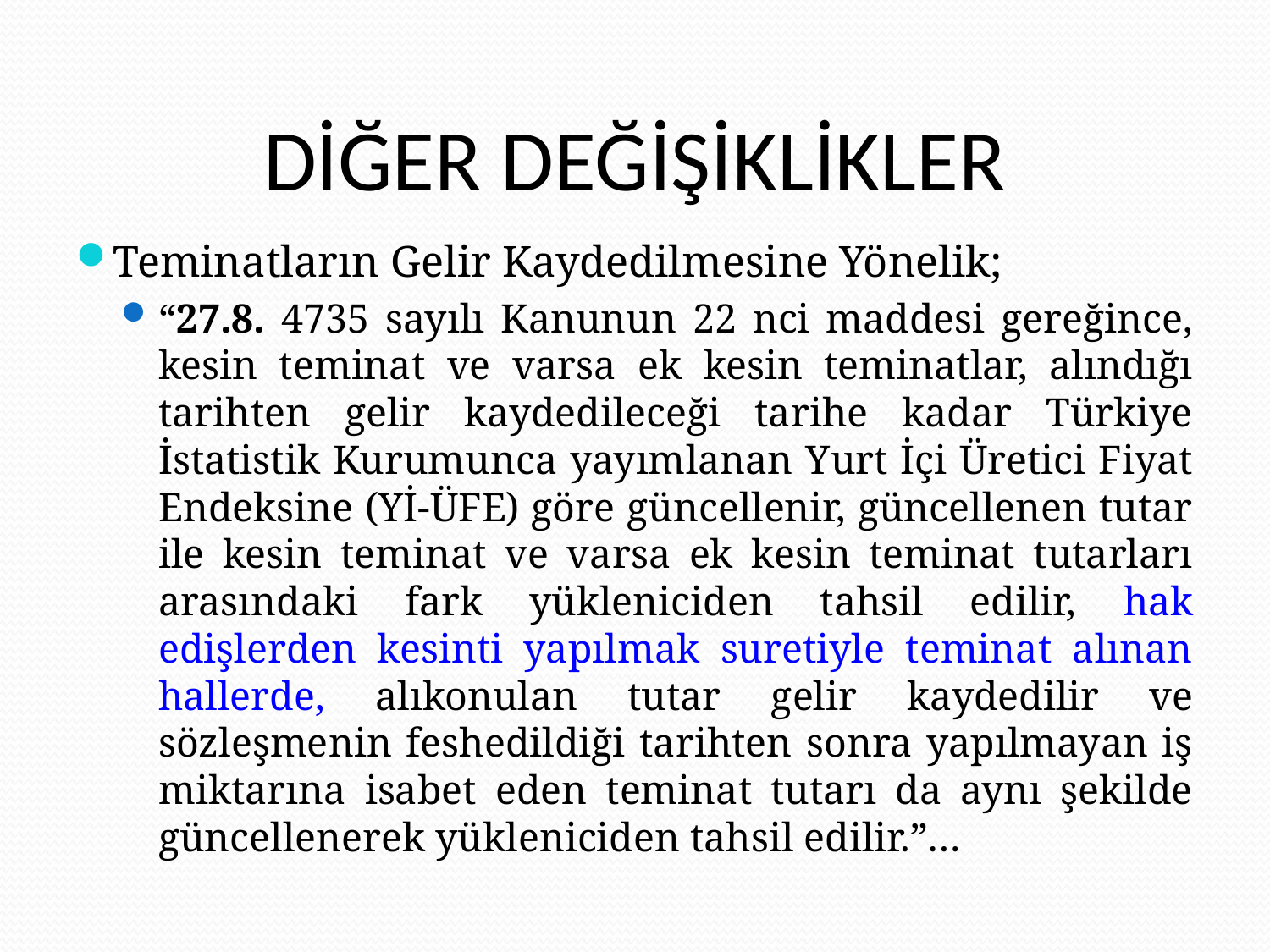

# DİĞER DEĞİŞİKLİKLER
Teminatların Gelir Kaydedilmesine Yönelik;
“27.8. 4735 sayılı Kanunun 22 nci maddesi gereğince, kesin teminat ve varsa ek kesin teminatlar, alındığı tarihten gelir kaydedileceği tarihe kadar Türkiye İstatistik Kurumunca yayımlanan Yurt İçi Üretici Fiyat Endeksine (Yİ-ÜFE) göre güncellenir, güncellenen tutar ile kesin teminat ve varsa ek kesin teminat tutarları arasındaki fark yükleniciden tahsil edilir, hak edişlerden kesinti yapılmak suretiyle teminat alınan hallerde, alıkonulan tutar gelir kaydedilir ve sözleşmenin feshedildiği tarihten sonra yapılmayan iş miktarına isabet eden teminat tutarı da aynı şekilde güncellenerek yükleniciden tahsil edilir.”…